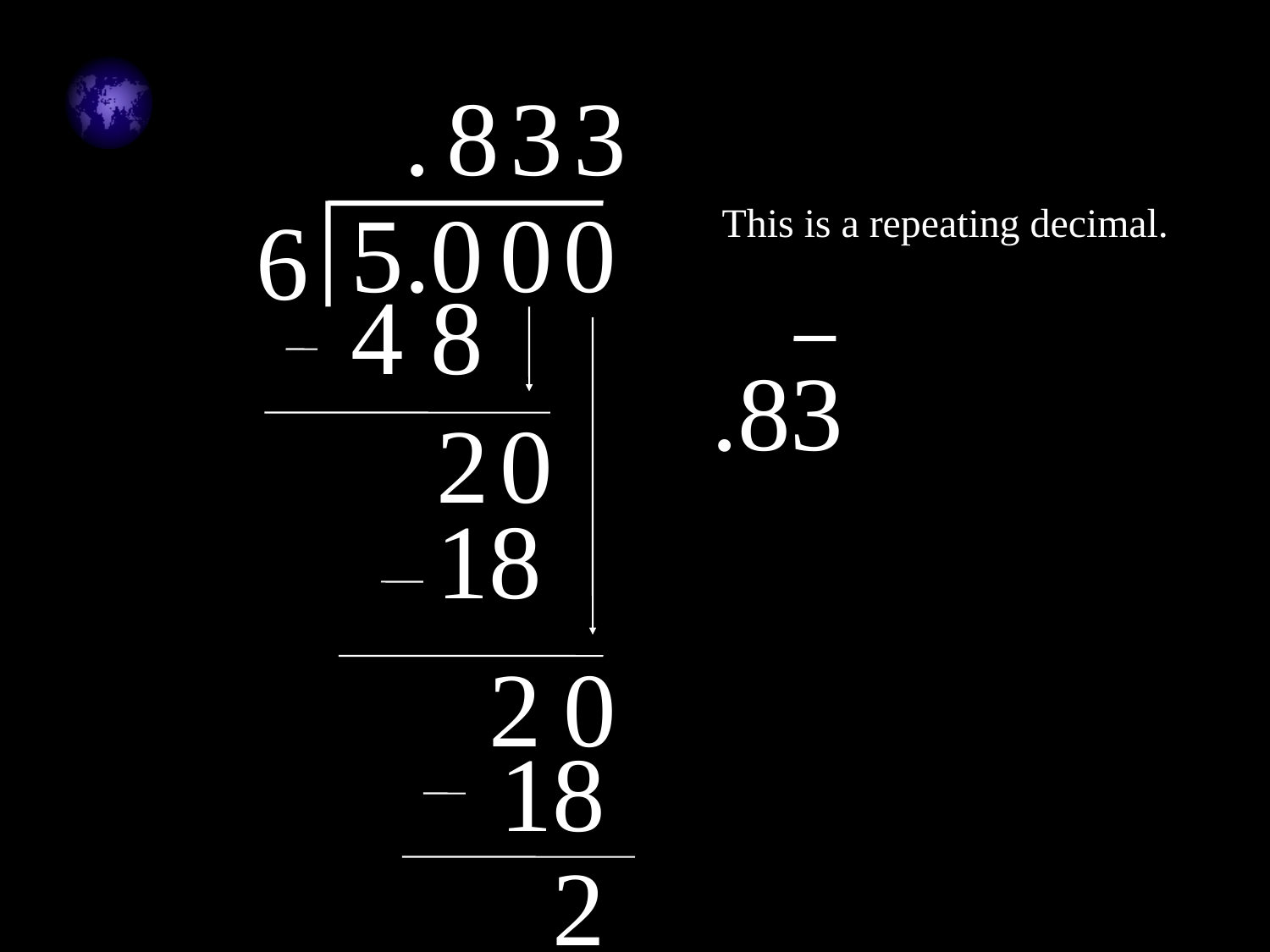

.
8
3
3
5
.0
0
0
6
This is a repeating decimal.

4 8

.83

2
0

18

2
0

18

2